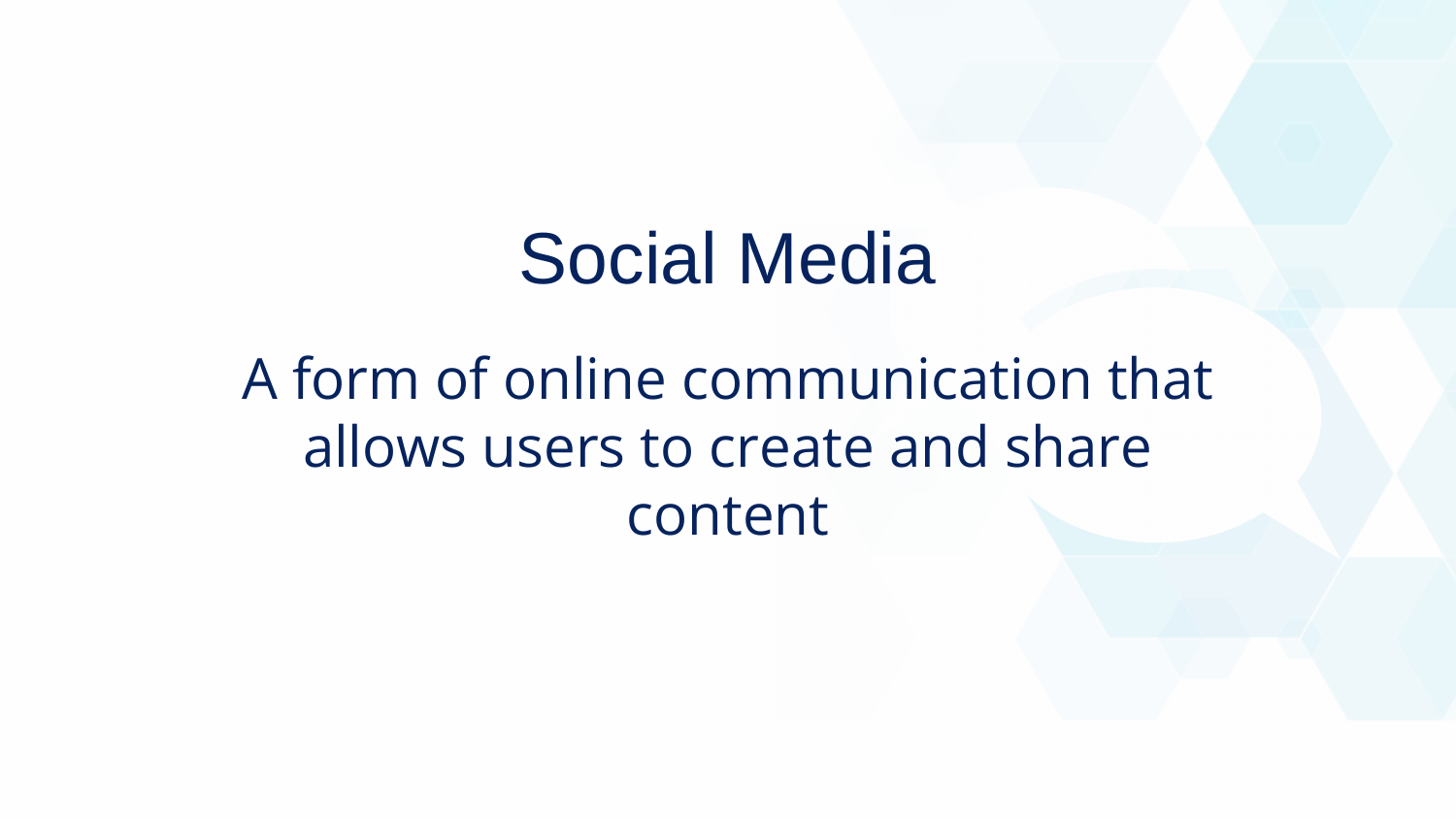

Social Media
A form of online communication that allows users to create and share content